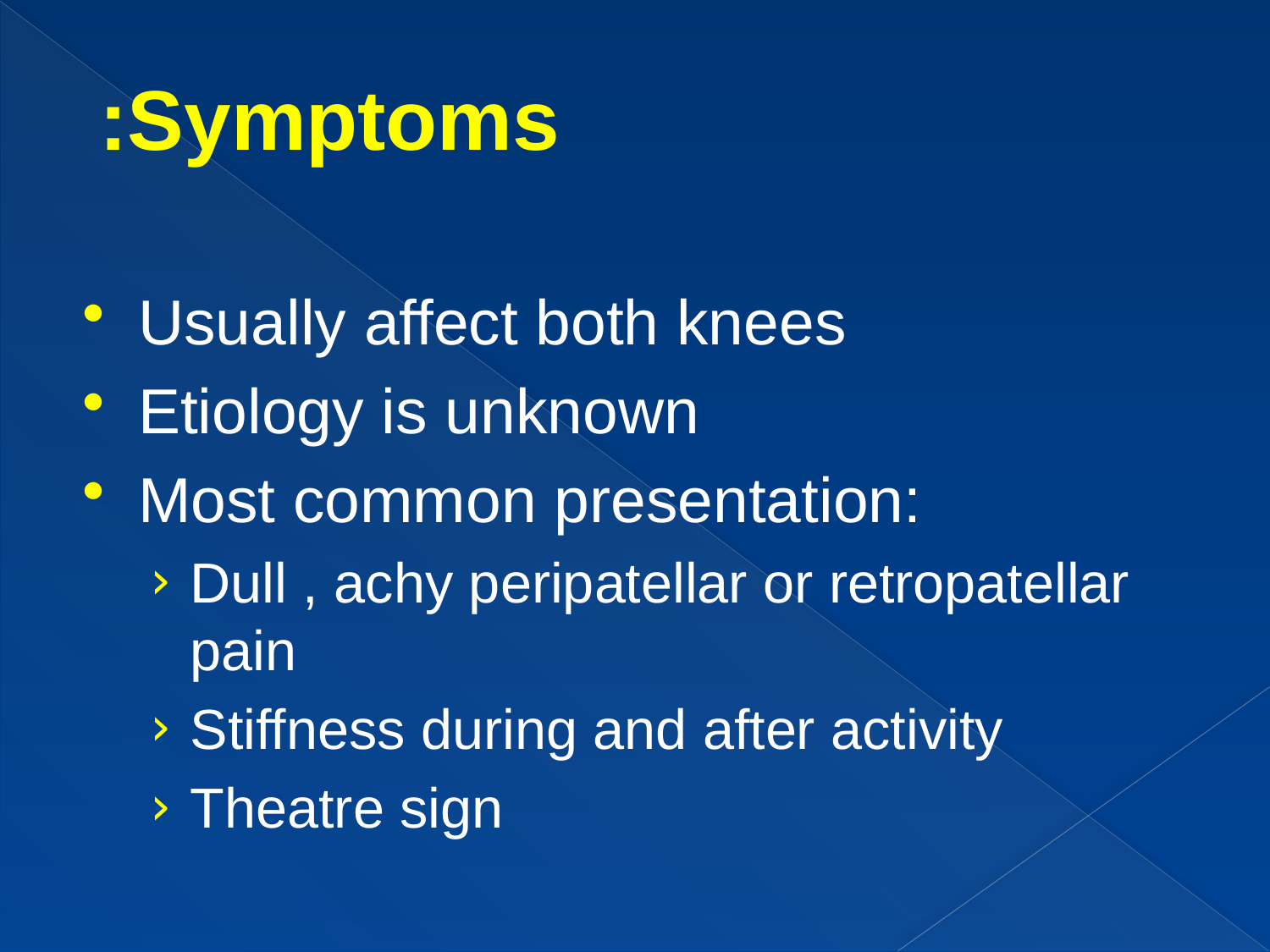

# Symptoms:
Usually affect both knees
Etiology is unknown
Most common presentation:
Dull , achy peripatellar or retropatellar pain
Stiffness during and after activity
Theatre sign